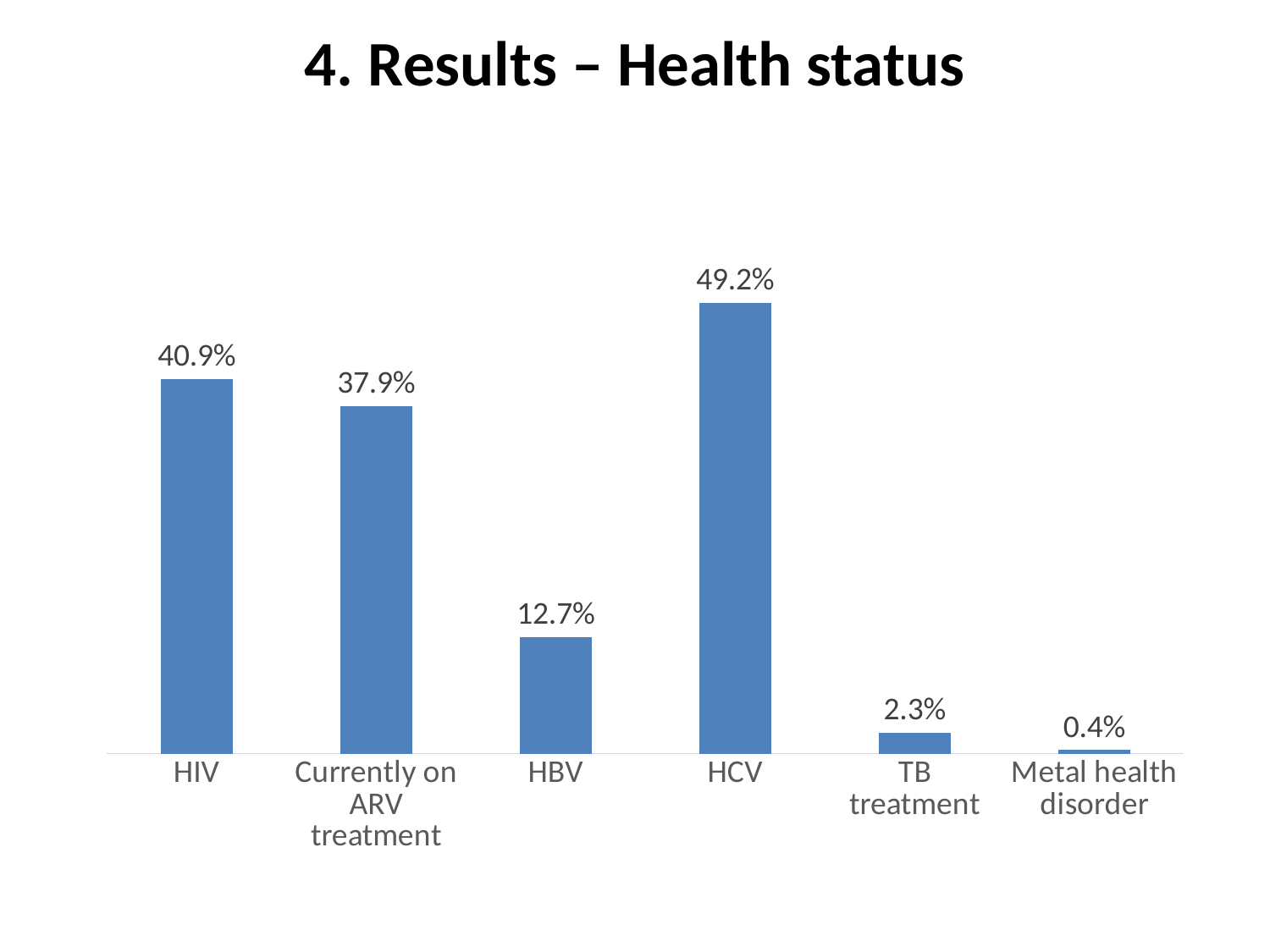

4. Results – Health status

### Chart

| Category |  |
|---|---|
| HIV | 0.4090000000000001 |
| Currently on ARV treatment | 0.3790000000000001 |
| HBV | 0.127 |
| HCV | 0.49200000000000016 |
| TB treatment | 0.023000000000000007 |
| Metal health disorder | 0.004000000000000002 |